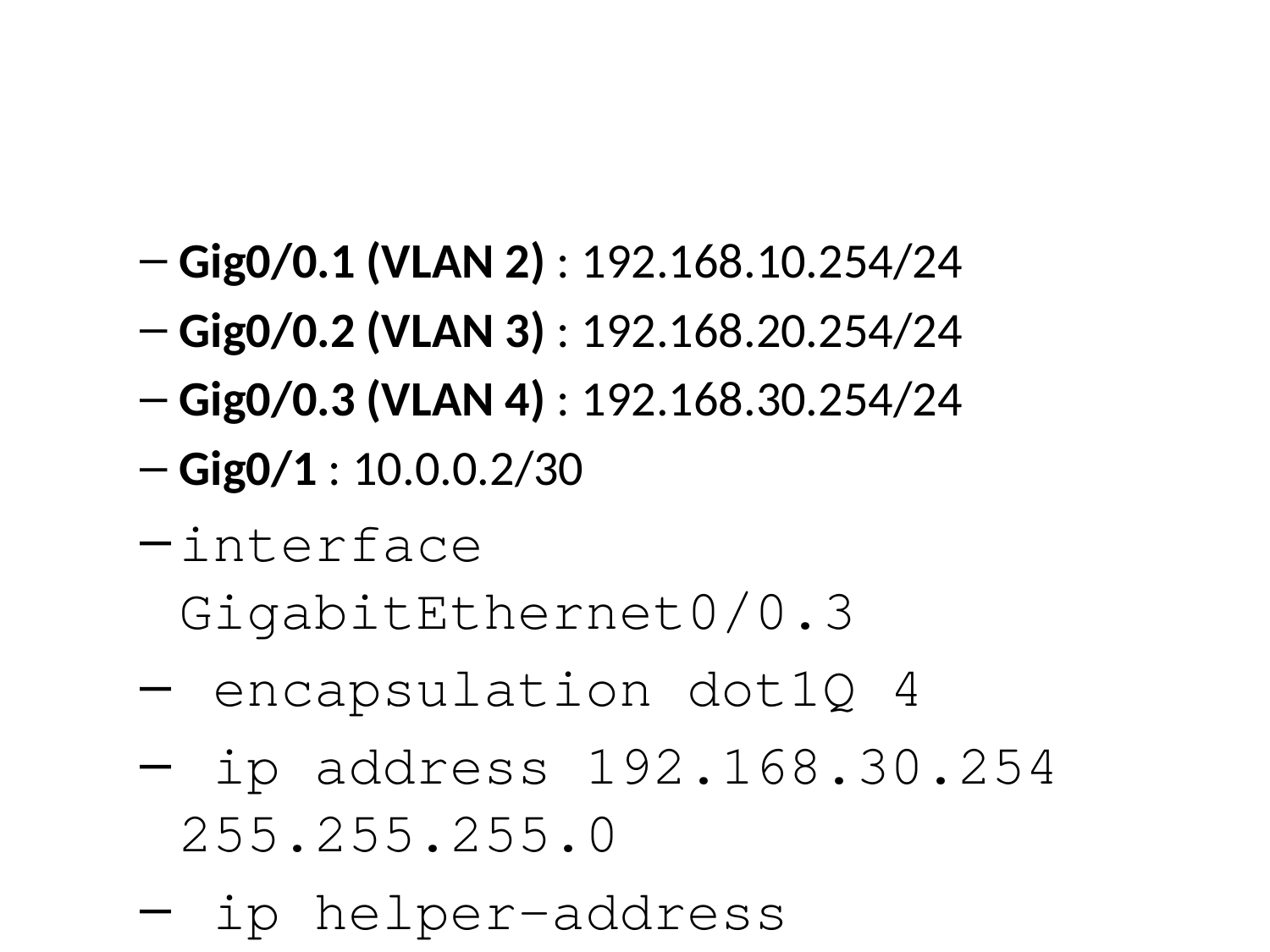

Gig0/0.1 (VLAN 2) : 192.168.10.254/24
Gig0/0.2 (VLAN 3) : 192.168.20.254/24
Gig0/0.3 (VLAN 4) : 192.168.30.254/24
Gig0/1 : 10.0.0.2/30
interface GigabitEthernet0/0.3
 encapsulation dot1Q 4
 ip address 192.168.30.254 255.255.255.0
 ip helper-address 192.168.10.12
 ip nat inside
 ip virtual-reassembly in
 no cdp enable
!
interface GigabitEthernet0/1
 ip address 10.0.0.2 255.0.0.0
 ip nat outside
 ip virtual-reassembly in
 duplex auto
 speed auto
!
ip nat source static 192.168.10.254 10.0.0.2
Le Serveur contient le service DHCP qui s’occupe d’attribuer automatiquement aux PC Utilisateurs leurs adresses IP respectives. Comme il y a de l’inter-VLAN, les 2 VLANs autres que le serveur n’avaient pas accès au service DHCP, pour cela une petite configuration a été appliquée sur les sous-interfaces :
Les lignes ip helper-address xxx permet de renseigner le serveur DHCP sur le Routeur pour que les VLANs Comptabilité et Production puissent y accéder.
Relation entre le réseau du Groupe 1 et du Groupe 2
En effet, les deux réseaux devaient impérativement communiquer entre eux. Il faut donc y ajouter un routage. Nous avons choisi un routage dynamique pour sa simplicité. Nous avons donc utiliser RIP. Après l’avoir conifgurer comme cela :
router rip
 version 2
 network 10.0.0.0
 network 192.168.10.0
 network 192.168.20.0
 network 192.168.30.0
!
La table de routage ressemble à cela :
Gateway of last resort is not set

      10.0.0.0/8 is variably subnetted, 2 subnets, 2 masks
C        10.0.0.0/8 is directly connected, GigabitEthernet0/1
L        10.0.0.2/32 is directly connected, GigabitEthernet0/1
      192.168.10.0/24 is variably subnetted, 2 subnets, 2 masks
C        192.168.10.0/24 is directly connected, GigabitEthernet0/0.1
L        192.168.10.254/32 is directly connected, GigabitEthernet0/0.1
      192.168.20.0/24 is variably subnetted, 2 subnets, 2 masks
C        192.168.20.0/24 is directly connected, GigabitEthernet0/0.2
L        192.168.20.254/32 is directly connected, GigabitEthernet0/0.2
      192.168.30.0/24 is variably subnetted, 2 subnets, 2 masks
C        192.168.30.0/24 is directly connected, GigabitEthernet0/0.3
L        192.168.30.254/32 is directly connected, GigabitEthernet0/0.3
R     192.168.40.0/24 [120/1] via 10.0.0.1, 00:00:07, GigabitEthernet0/1
R     192.168.50.0/24 [120/1] via 10.0.0.1, 00:00:07, GigabitEthernet0/1
R     192.168.60.0/24 [120/1] via 10.0.0.1, 00:00:07, GigabitEthernet0/1
Importation des configurations sur le matériel réel
Pour ne pas monopoliser les routeurs/switchs et laisser d’autre personnes après nous les utiliser, nous sauvegardons chaque config à distance et les ré-implentons à chaque début de séances. Pour cela, on utilise TFTP.
Voici un exemple d’utilisation de TFTP par Cisco sur un routeur :
Router#copy tftp running-config
Address or name of remote host []? (host_ip)
Source filename []? backup_cfg_for_my_router
Destination filename [running-config]?
Accessing tftp://ip/backup_cfg_for_my_router...
Loading backup_cfg_for_router from (ip): !
[OK - 1030 bytes]

1030 bytes copied in 9.612 secs (107 bytes/sec)
R2#
Notre salle ayant déjà des utilisateurs avec TFTP, il suffit de renseigner leurs adresses IP et un nom de fichier pour récupérer/envoyer les configurations.